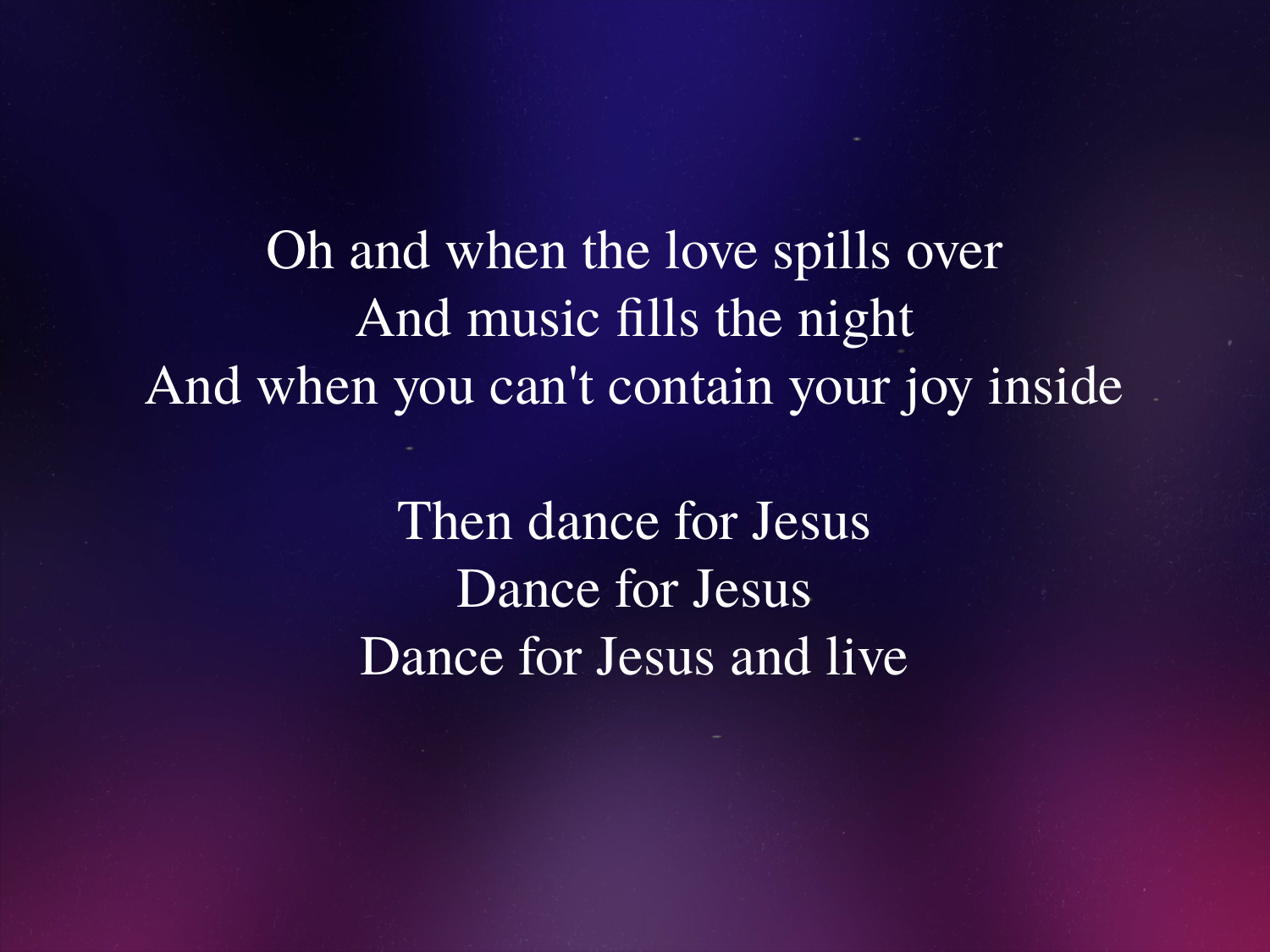

# Oh and when the love spills over And music fills the night And when you can't contain your joy inside Then dance for Jesus Dance for Jesus Dance for Jesus and live